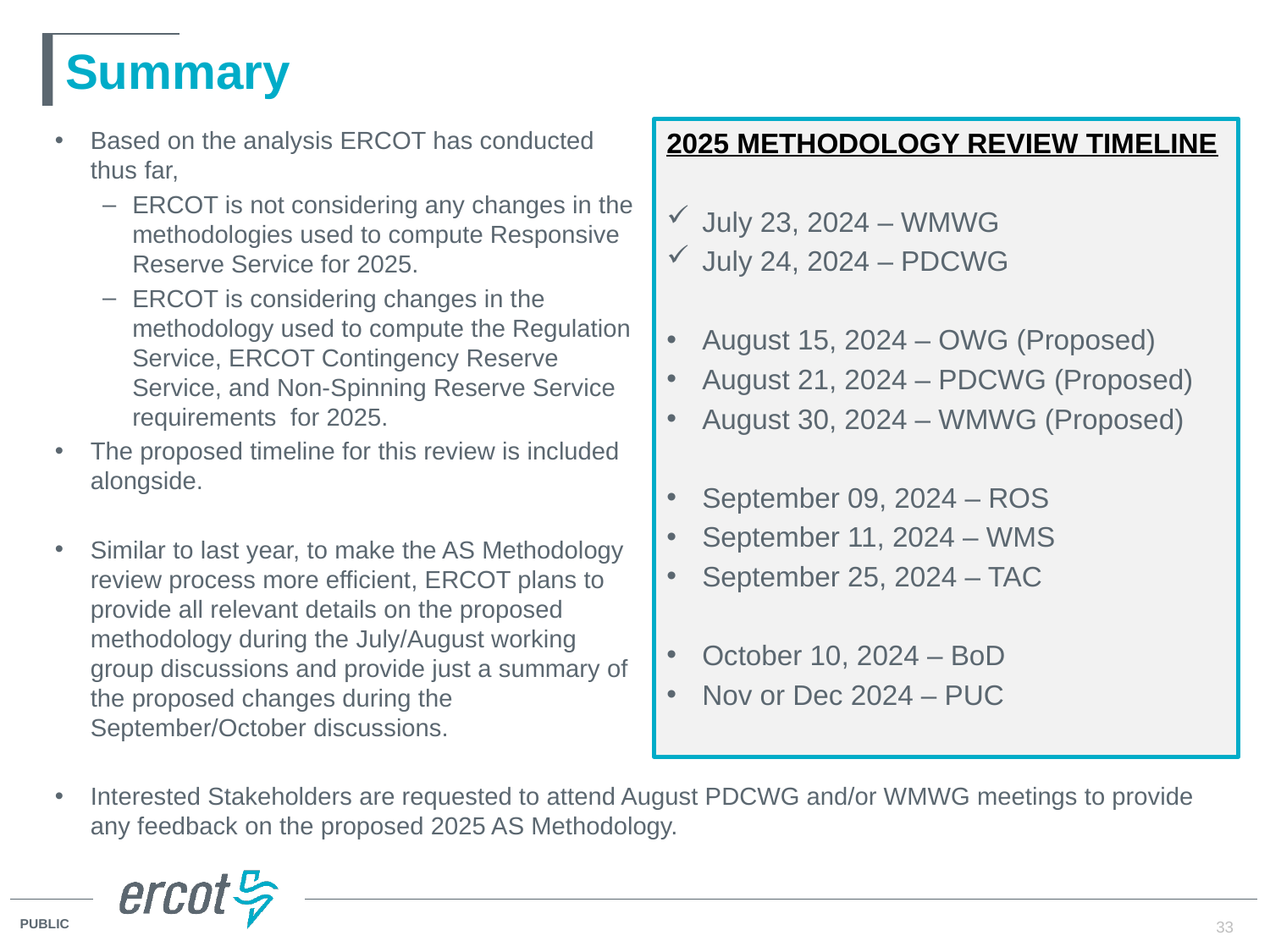

# Summary
Based on the analysis ERCOT has conducted thus far,
ERCOT is not considering any changes in the methodologies used to compute Responsive Reserve Service for 2025.
ERCOT is considering changes in the methodology used to compute the Regulation Service, ERCOT Contingency Reserve Service, and Non-Spinning Reserve Service requirements  for 2025.
The proposed timeline for this review is included alongside.

Similar to last year, to make the AS Methodology review process more efficient, ERCOT plans to provide all relevant details on the proposed methodology during the July/August working group discussions and provide just a summary of the proposed changes during the September/October discussions.

2025 Methodology Review Timeline

July 23, 2024 – WMWG
July 24, 2024 – PDCWG

August 15, 2024 – OWG (Proposed)
August 21, 2024 – PDCWG (Proposed)
August 30, 2024 – WMWG (Proposed)

September 09, 2024 – ROS
September 11, 2024 – WMS
September 25, 2024 – TAC

October 10, 2024 – BoD
Nov or Dec 2024 – PUC
Interested Stakeholders are requested to attend August PDCWG and/or WMWG meetings to provide any feedback on the proposed 2025 AS Methodology.
33